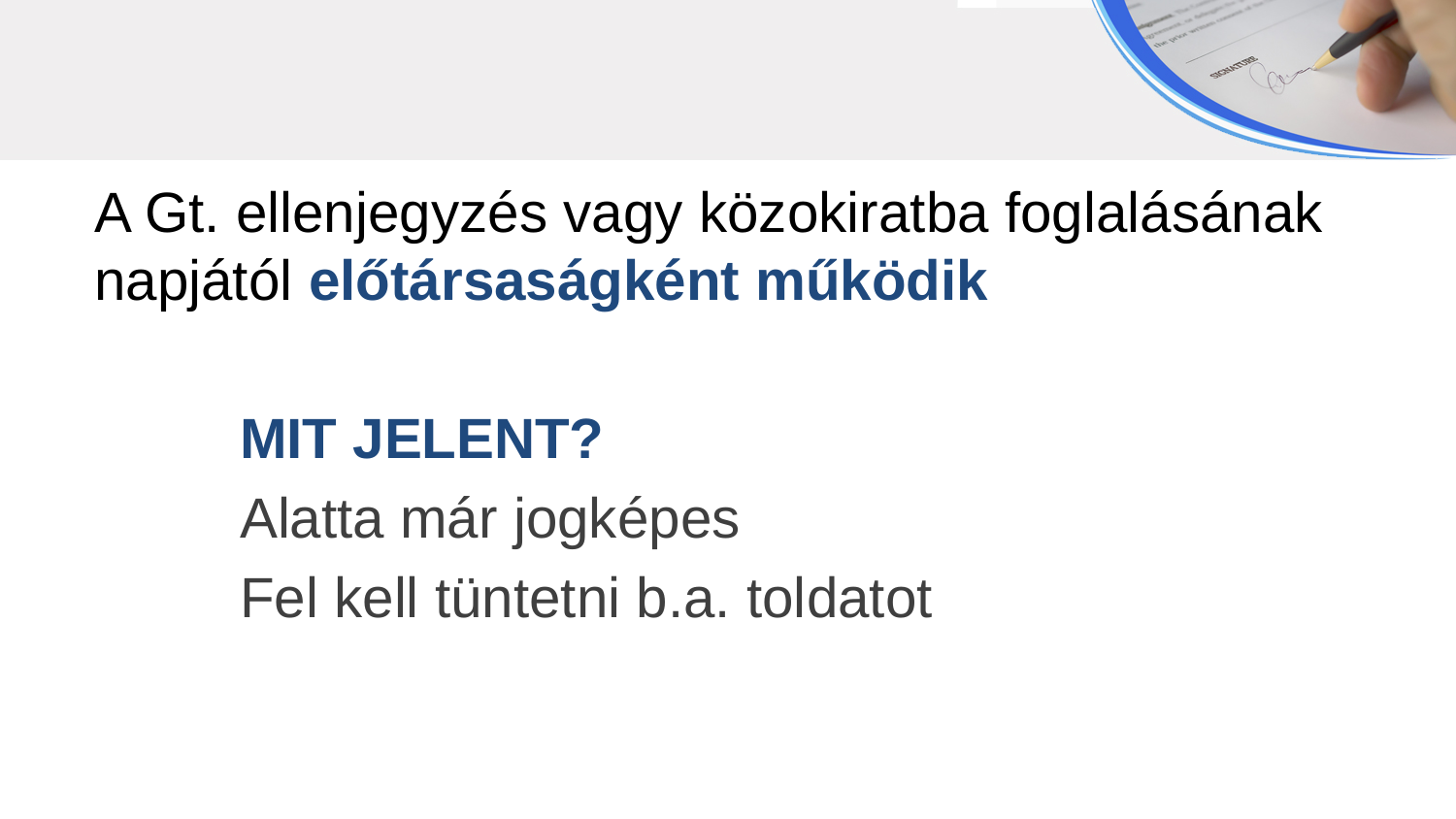

A Gt. ellenjegyzés vagy közokiratba foglalásának napjától előtársaságként működik

	MIT JELENT?
	Alatta már jogképes
	Fel kell tüntetni b.a. toldatot